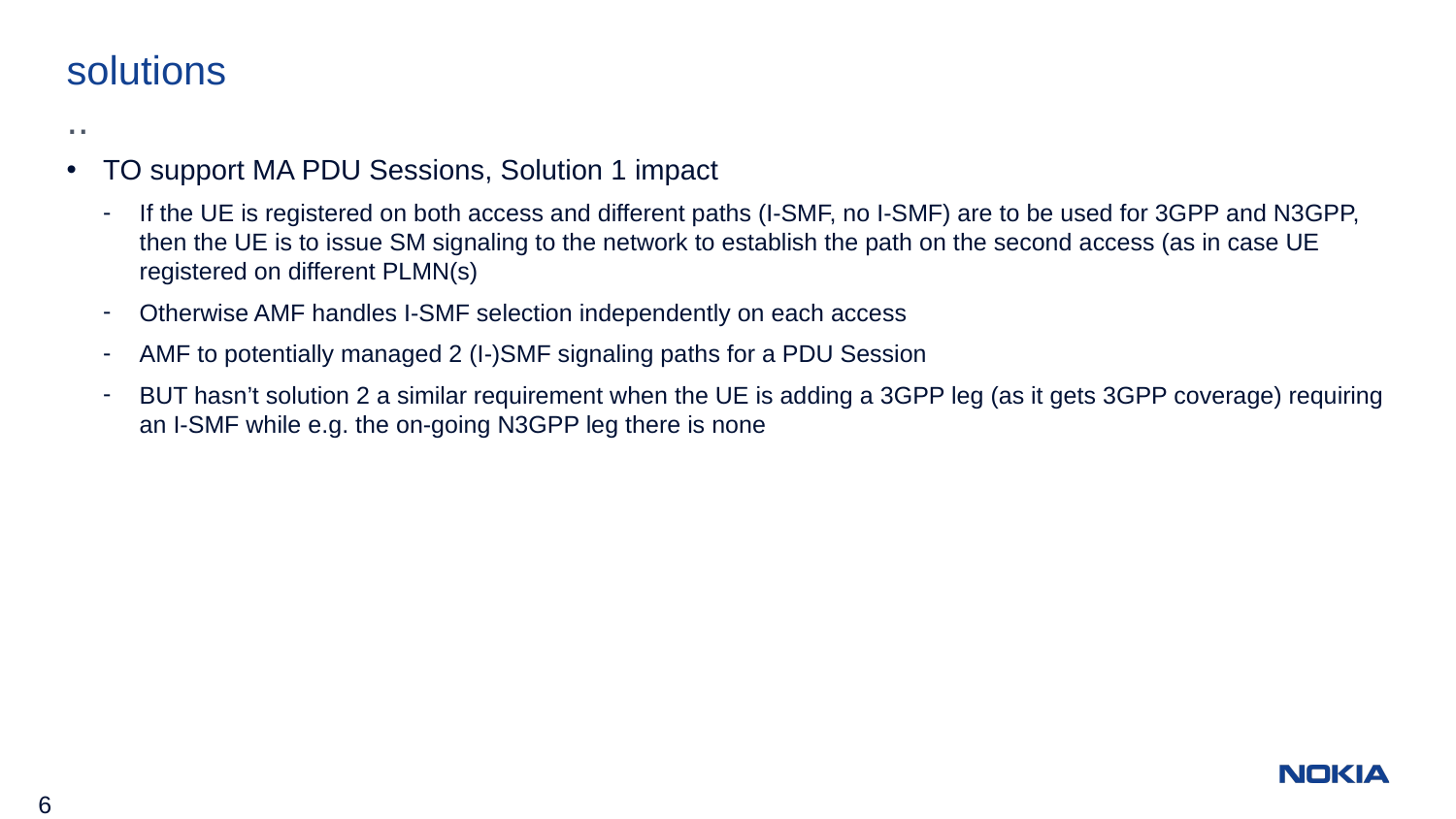

# solutions
..
TO support MA PDU Sessions, Solution 1 impact
If the UE is registered on both access and different paths (I-SMF, no I-SMF) are to be used for 3GPP and N3GPP, then the UE is to issue SM signaling to the network to establish the path on the second access (as in case UE registered on different PLMN(s)
Otherwise AMF handles I-SMF selection independently on each access
AMF to potentially managed 2 (I-)SMF signaling paths for a PDU Session
BUT hasn’t solution 2 a similar requirement when the UE is adding a 3GPP leg (as it gets 3GPP coverage) requiring an I-SMF while e.g. the on-going N3GPP leg there is none